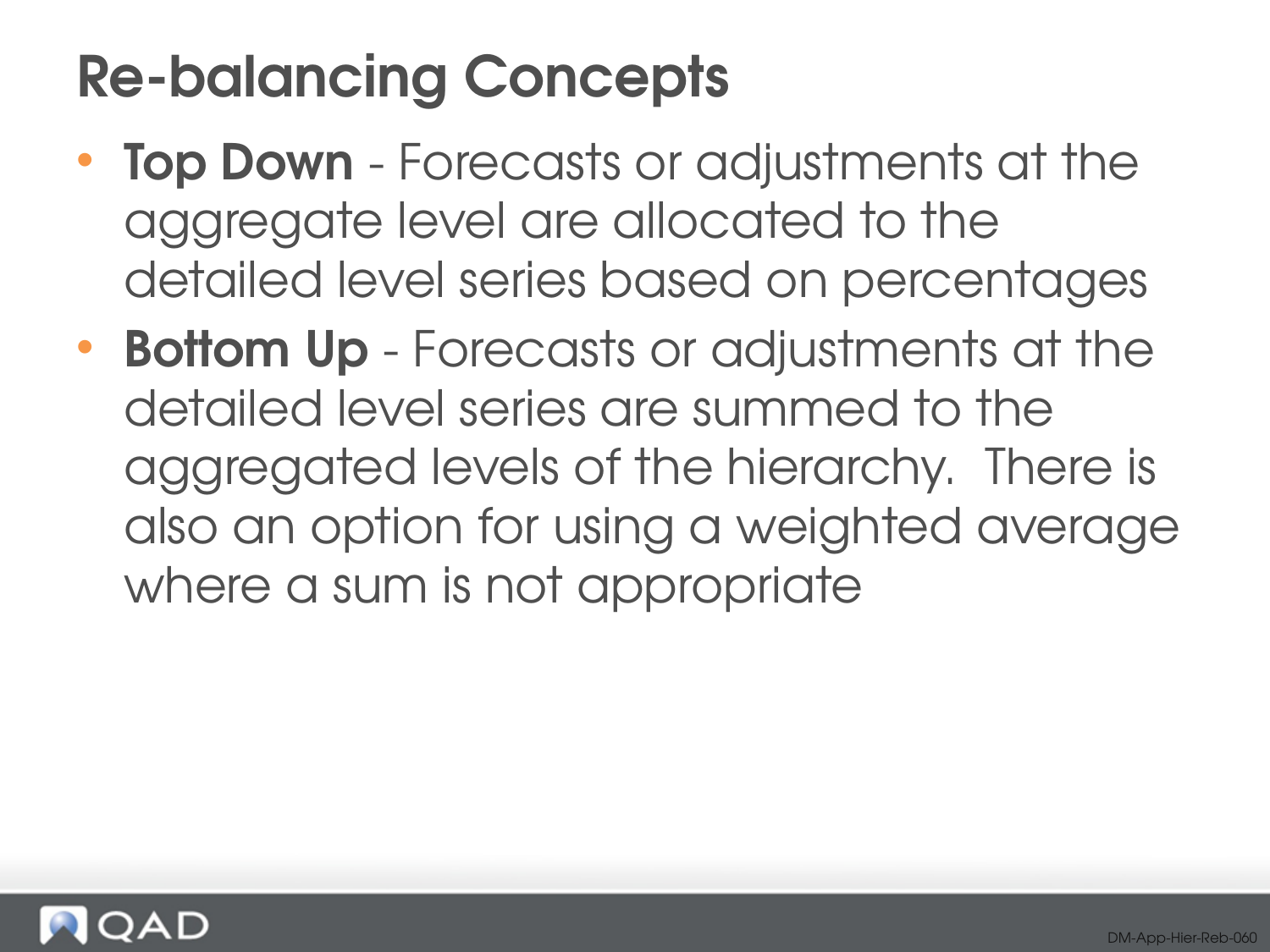

# Re-balancing Concepts
Top Down - Forecasts or adjustments at the aggregate level are allocated to the detailed level series based on percentages
Bottom Up - Forecasts or adjustments at the detailed level series are summed to the aggregated levels of the hierarchy.  There is also an option for using a weighted average where a sum is not appropriate

DM-App-Hier-Reb-060